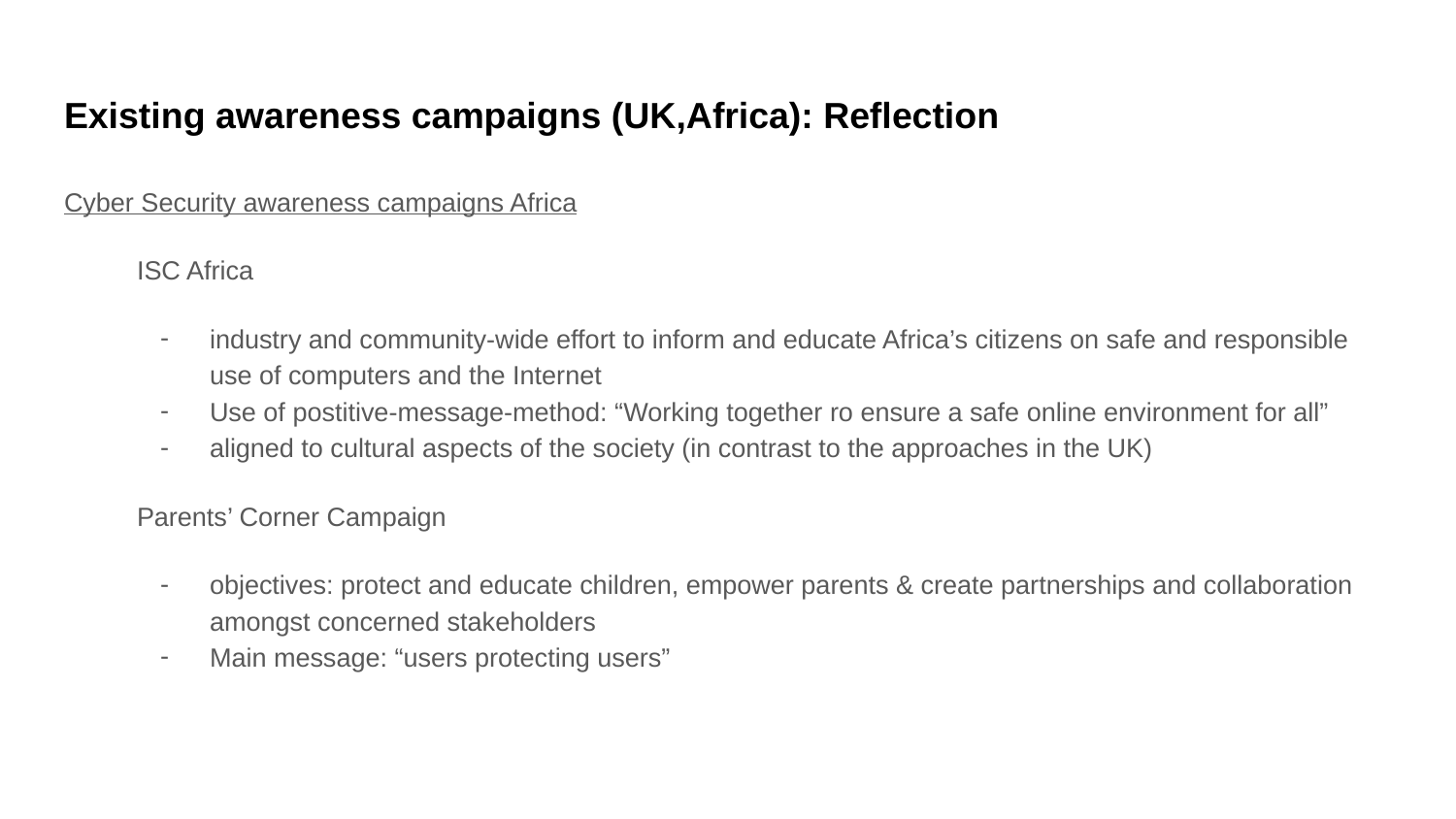

# Existing awareness campaigns (UK,Africa): Reflection
Cyber Security awareness campaigns Africa
ISC Africa
industry and community-wide effort to inform and educate Africa’s citizens on safe and responsible use of computers and the Internet
Use of postitive-message-method: “Working together ro ensure a safe online environment for all”
aligned to cultural aspects of the society (in contrast to the approaches in the UK)
Parents’ Corner Campaign
objectives: protect and educate children, empower parents & create partnerships and collaboration amongst concerned stakeholders
Main message: “users protecting users”